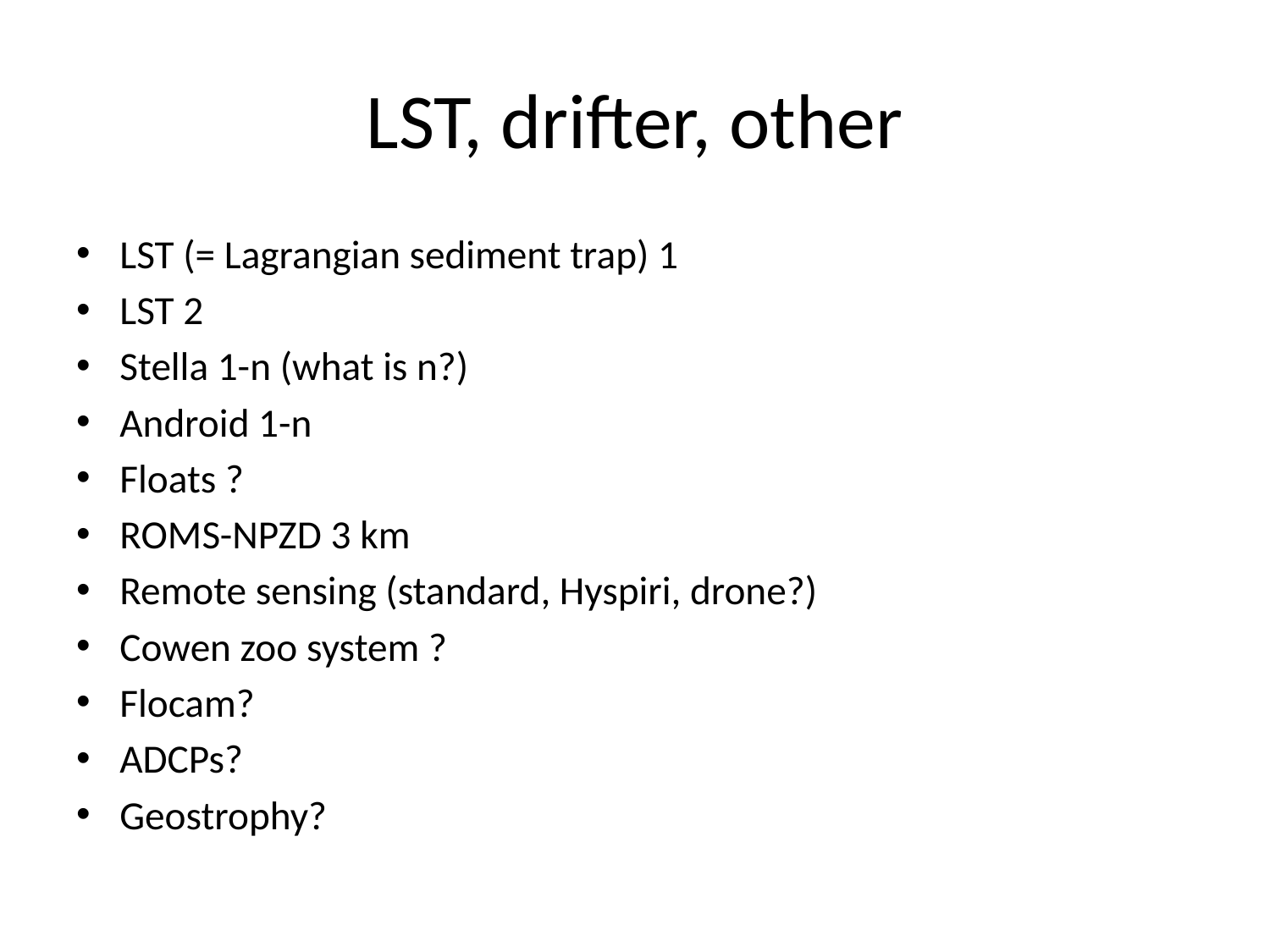

# LST, drifter, other
LST (= Lagrangian sediment trap) 1
LST 2
Stella 1-n (what is n?)
Android 1-n
Floats ?
ROMS-NPZD 3 km
Remote sensing (standard, Hyspiri, drone?)
Cowen zoo system ?
Flocam?
ADCPs?
Geostrophy?